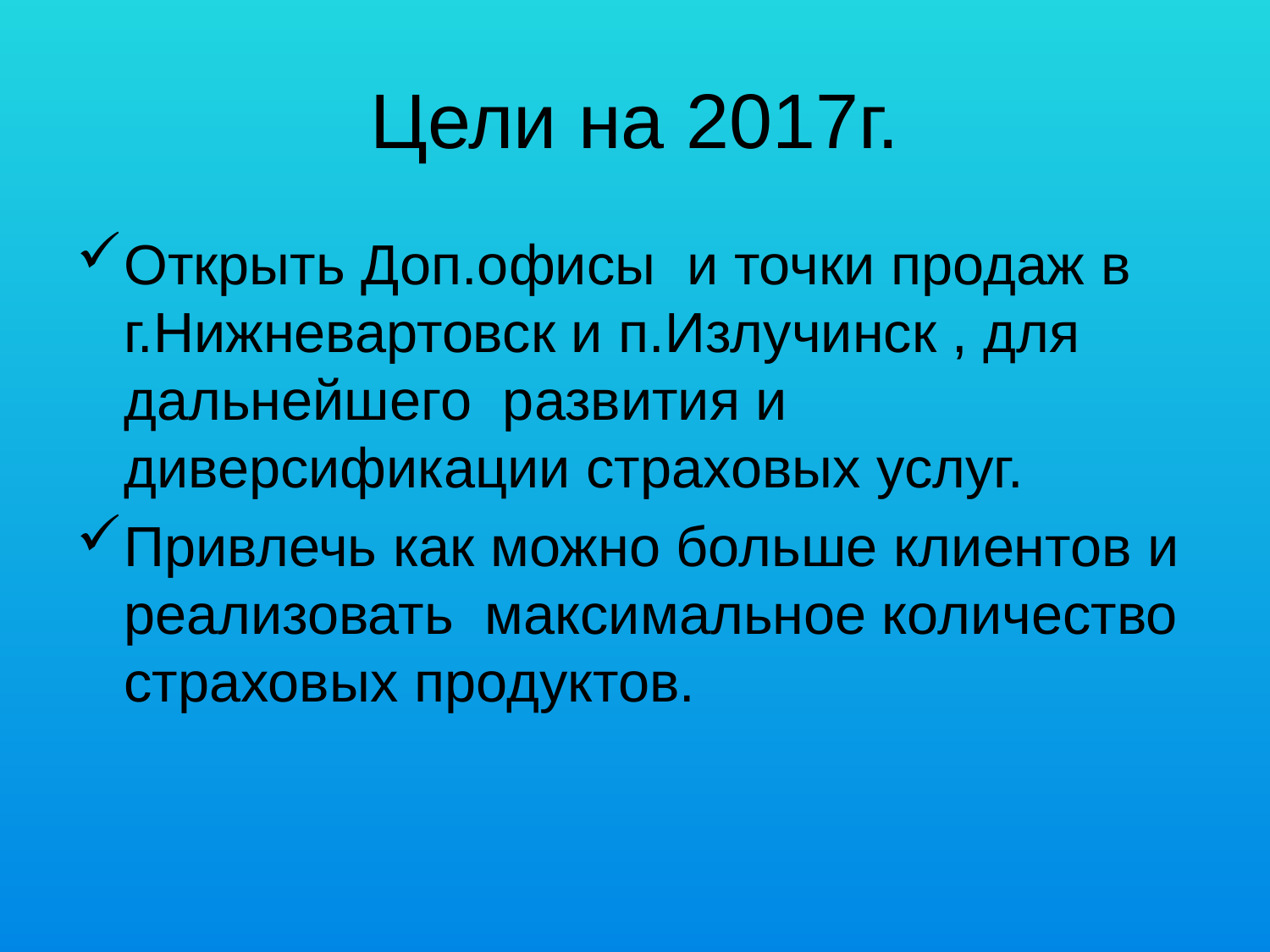

# Цели на 2017г.
Открыть Доп.офисы  и точки продаж в г.Нижневартовск и п.Излучинск , для дальнейшего  развития и диверсификации страховых услуг.
Привлечь как можно больше клиентов и реализовать  максимальное количество страховых продуктов.